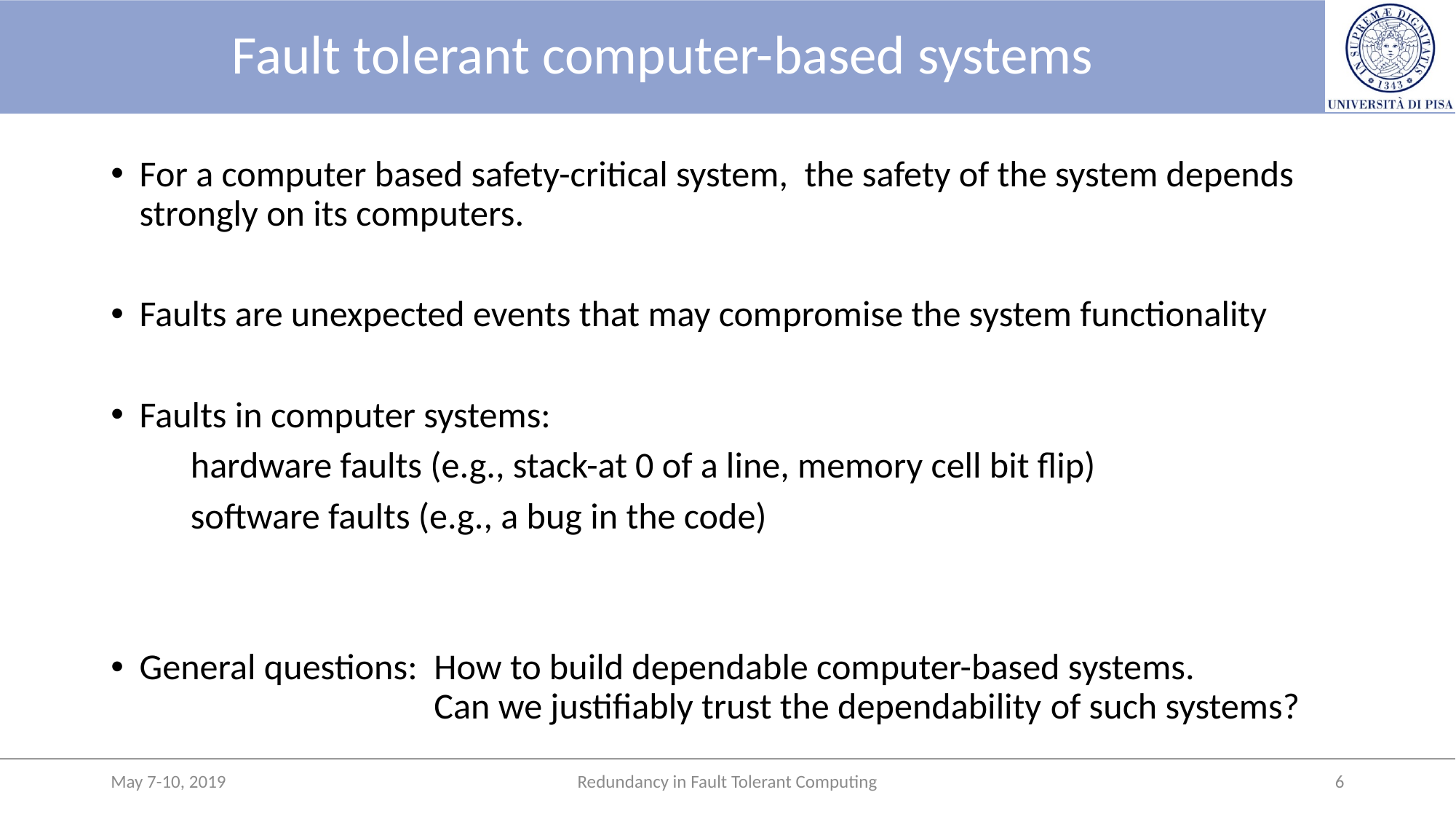

# Fault tolerant computer-based systems
For a computer based safety-critical system,  the safety of the system depends strongly on its computers.

Faults are unexpected events that may compromise the system functionality

Faults in computer systems:
		hardware faults (e.g., stack-at 0 of a line, memory cell bit flip)
		software faults (e.g., a bug in the code)

General questions:  How to build dependable computer-based systems.
                                    Can we justifiably trust the dependability of such systems?

May 7-10, 2019
Redundancy in Fault Tolerant Computing
6